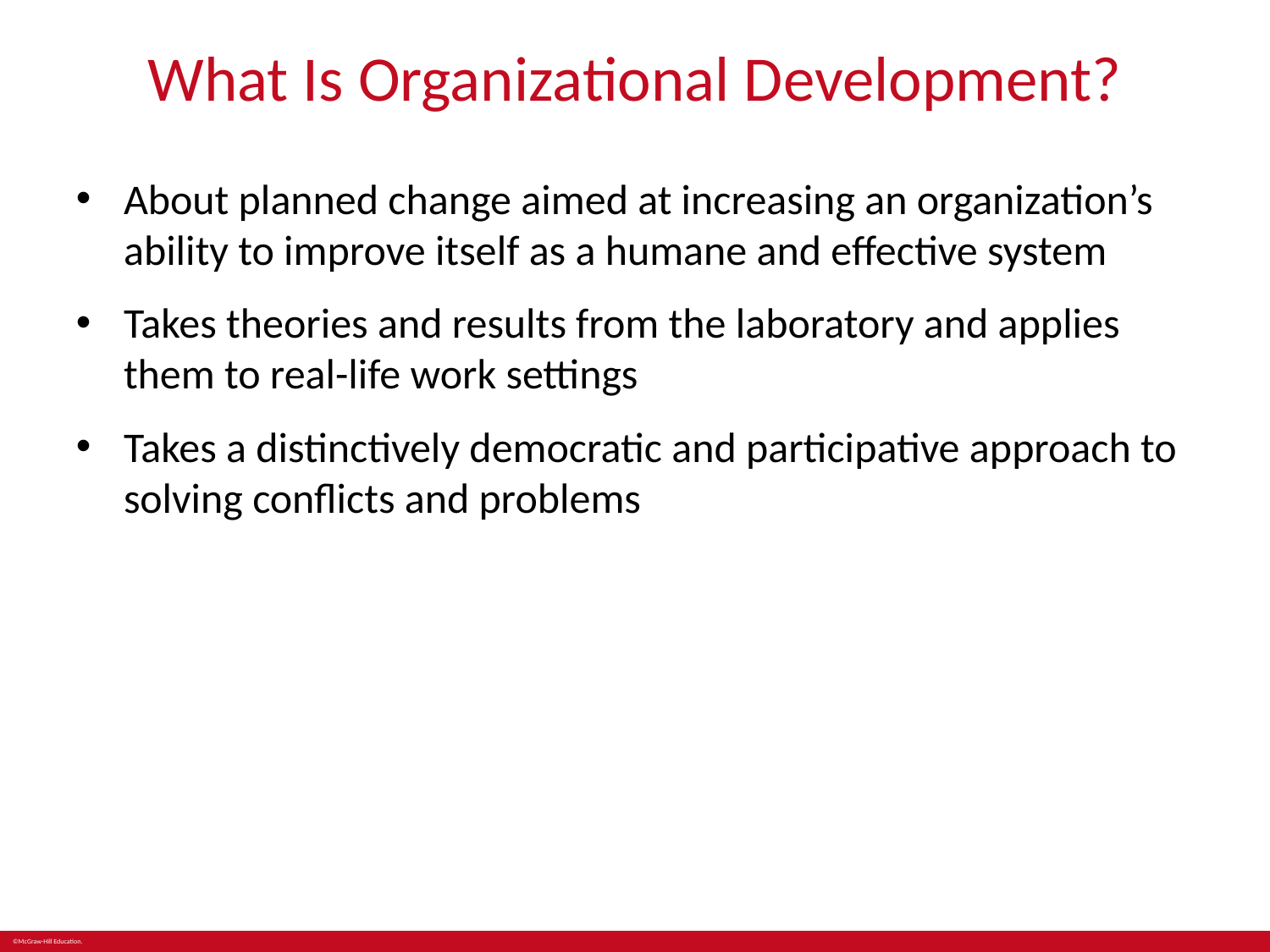

# What Is Organizational Development?
About planned change aimed at increasing an organization’s ability to improve itself as a humane and effective system
Takes theories and results from the laboratory and applies them to real-life work settings
Takes a distinctively democratic and participative approach to solving conflicts and problems